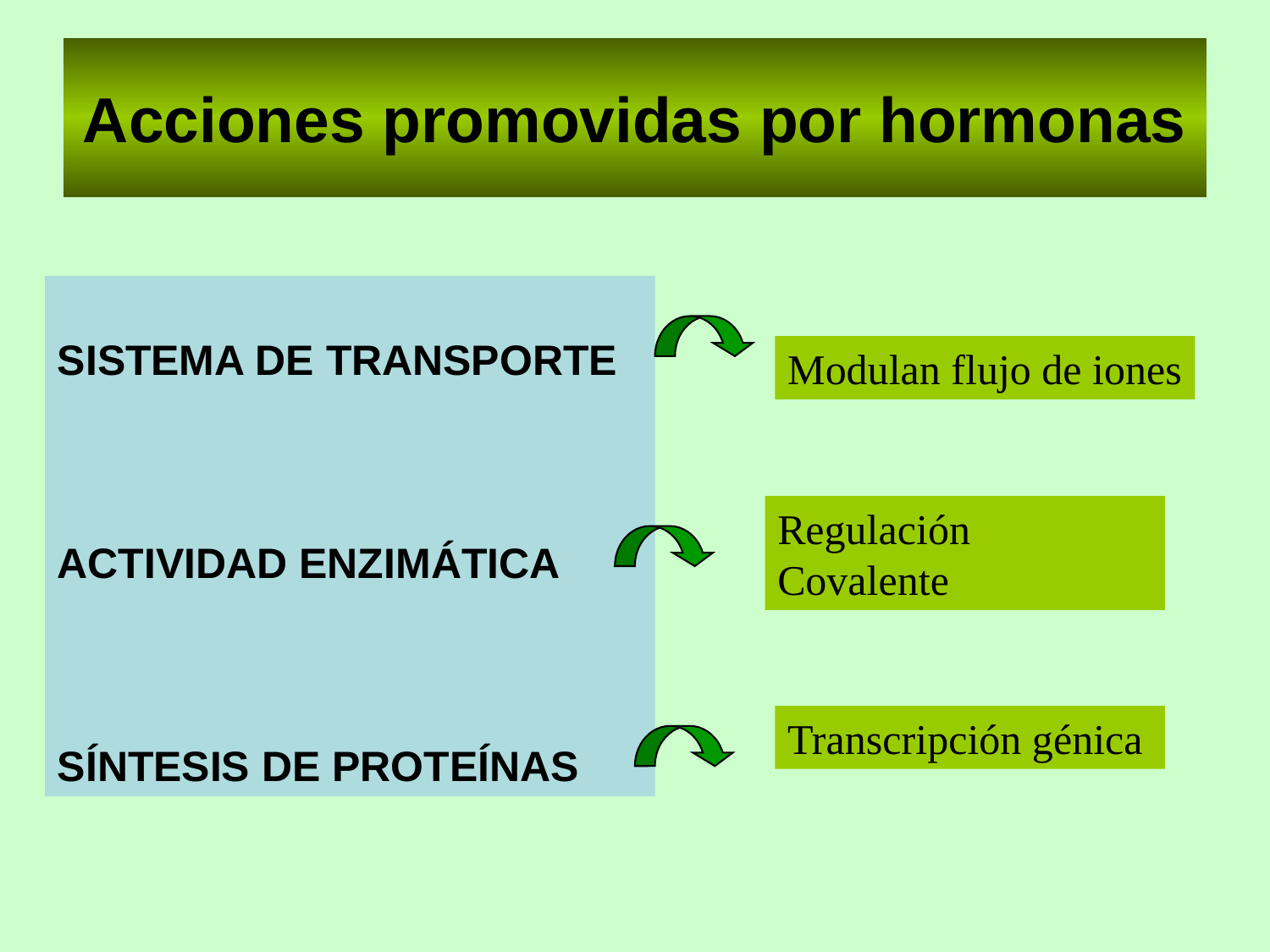

# Acciones promovidas por hormonas

SISTEMA DE TRANSPORTE

ACTIVIDAD ENZIMÁTICA

SÍNTESIS DE PROTEÍNAS

Modulan flujo de iones
Regulación Covalente

Transcripción génica